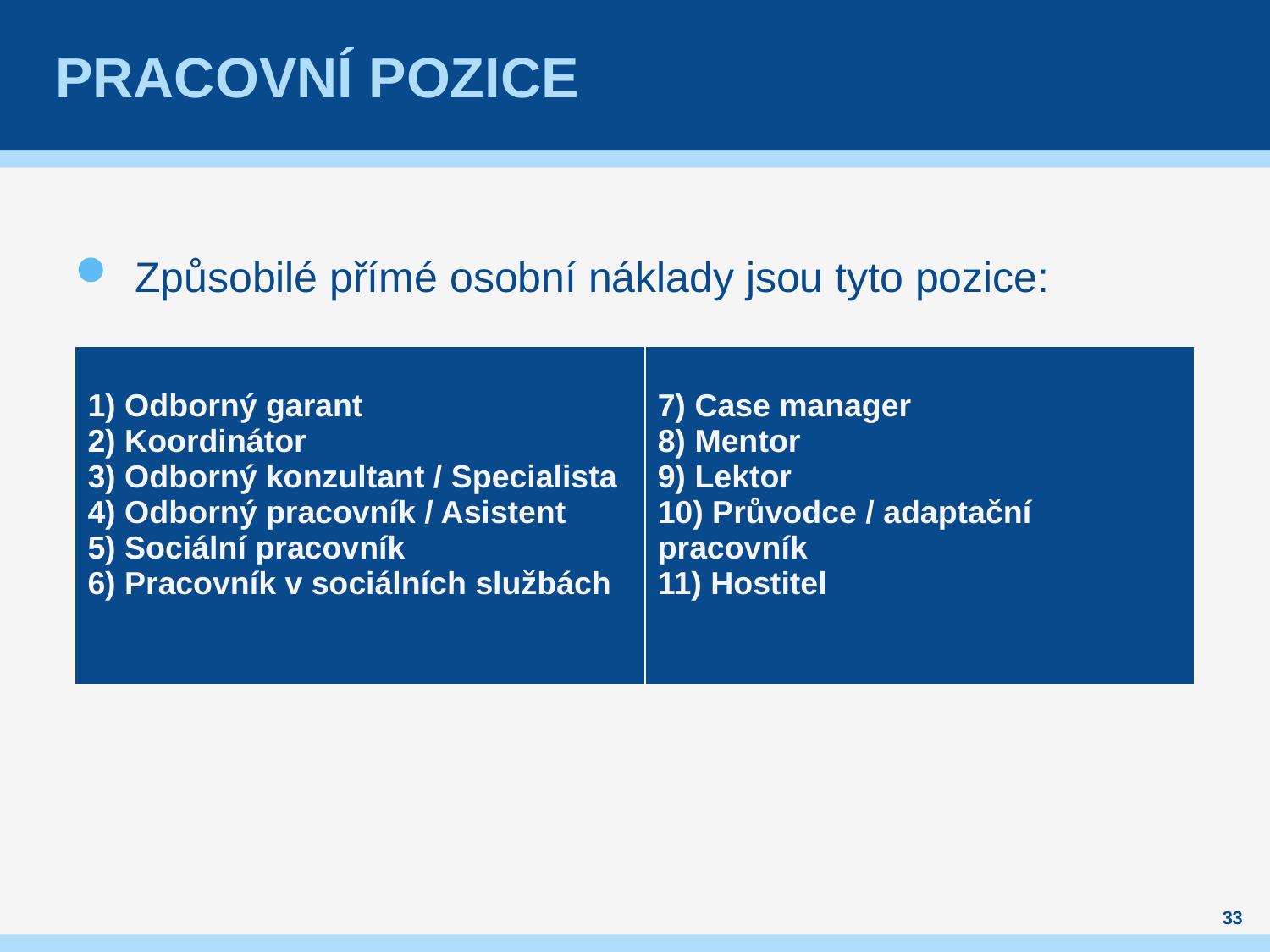

# Pracovní pozice
Způsobilé přímé osobní náklady jsou tyto pozice:

| 1) Odborný garant 2) Koordinátor 3) Odborný konzultant / Specialista 4) Odborný pracovník / Asistent 5) Sociální pracovník 6) Pracovník v sociálních službách | 7) Case manager 8) Mentor 9) Lektor 10) Průvodce / adaptační pracovník 11) Hostitel |
| --- | --- |
33